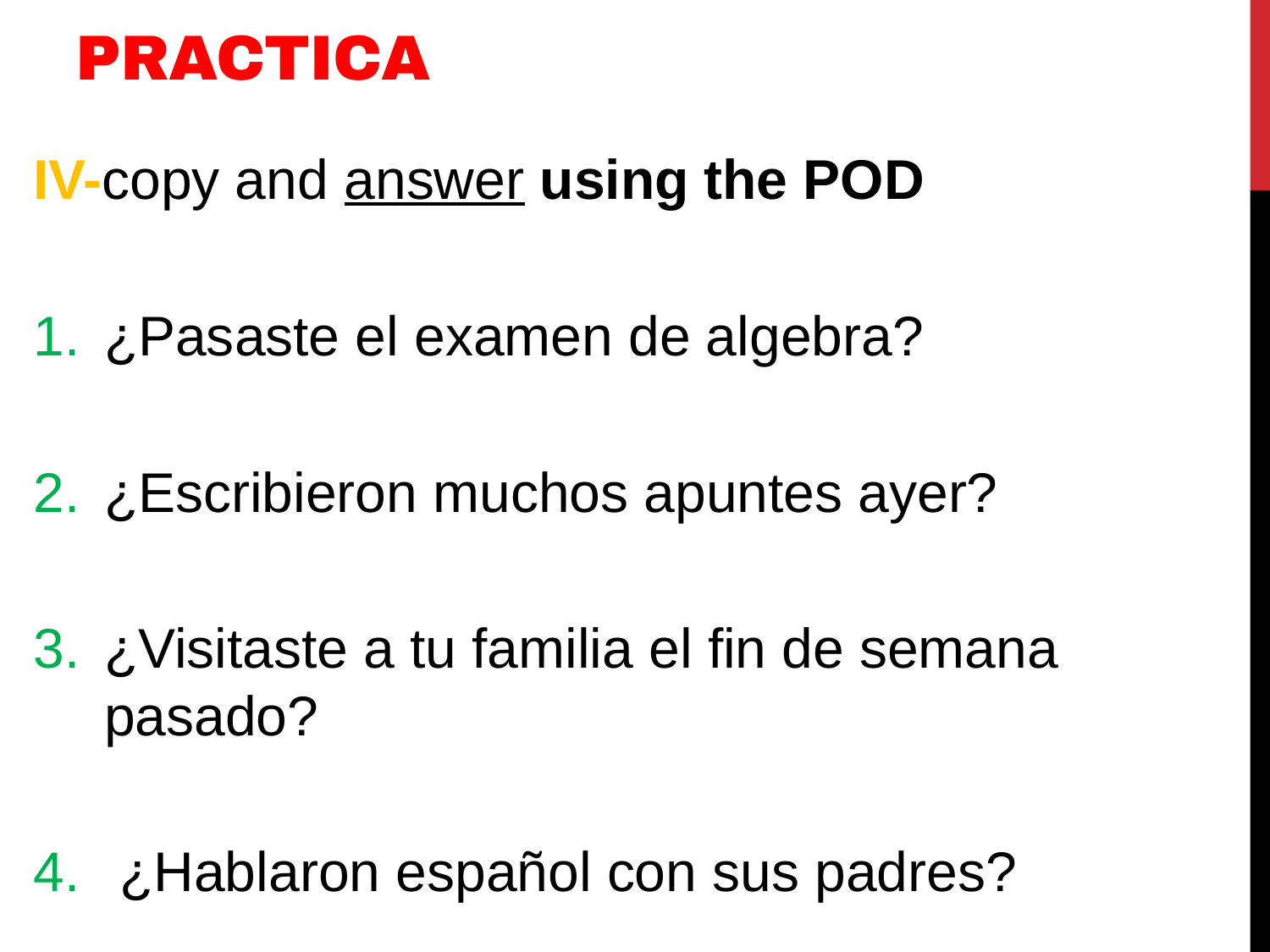

Practica
IV-copy and answer using the POD

¿Pasaste el examen de algebra?

¿Escribieron muchos apuntes ayer?

¿Visitaste a tu familia el fin de semana pasado?

 ¿Hablaron español con sus padres?